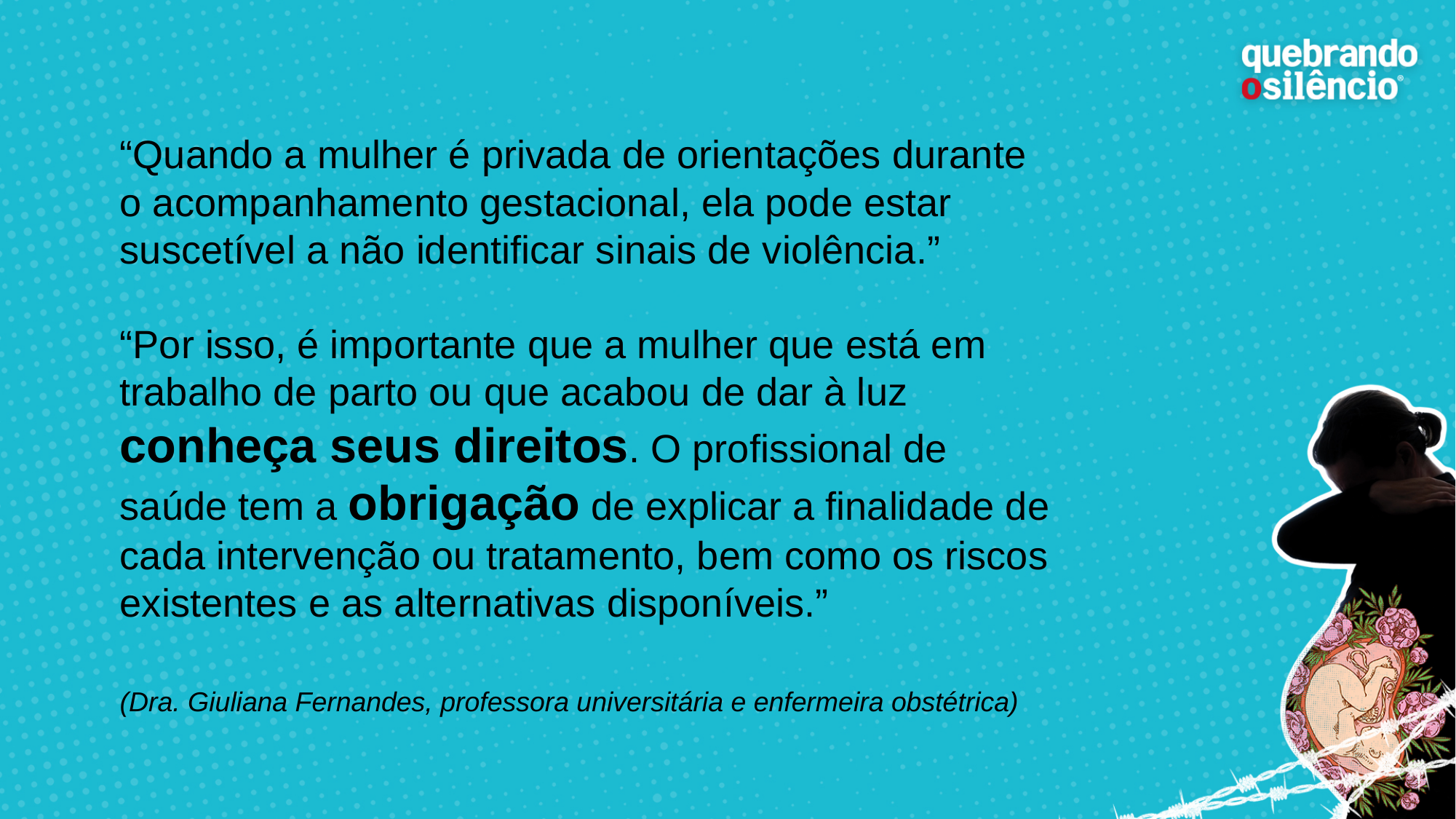

# “Quando a mulher é privada de orientações durante o acompanhamento gestacional, ela pode estar suscetível a não identificar sinais de violência.” “Por isso, é importante que a mulher que está em trabalho de parto ou que acabou de dar à luz conheça seus direitos. O profissional de saúde tem a obrigação de explicar a finalidade de cada intervenção ou tratamento, bem como os riscos existentes e as alternativas disponíveis.”
(Dra. Giuliana Fernandes, professora universitária e enfermeira obstétrica)